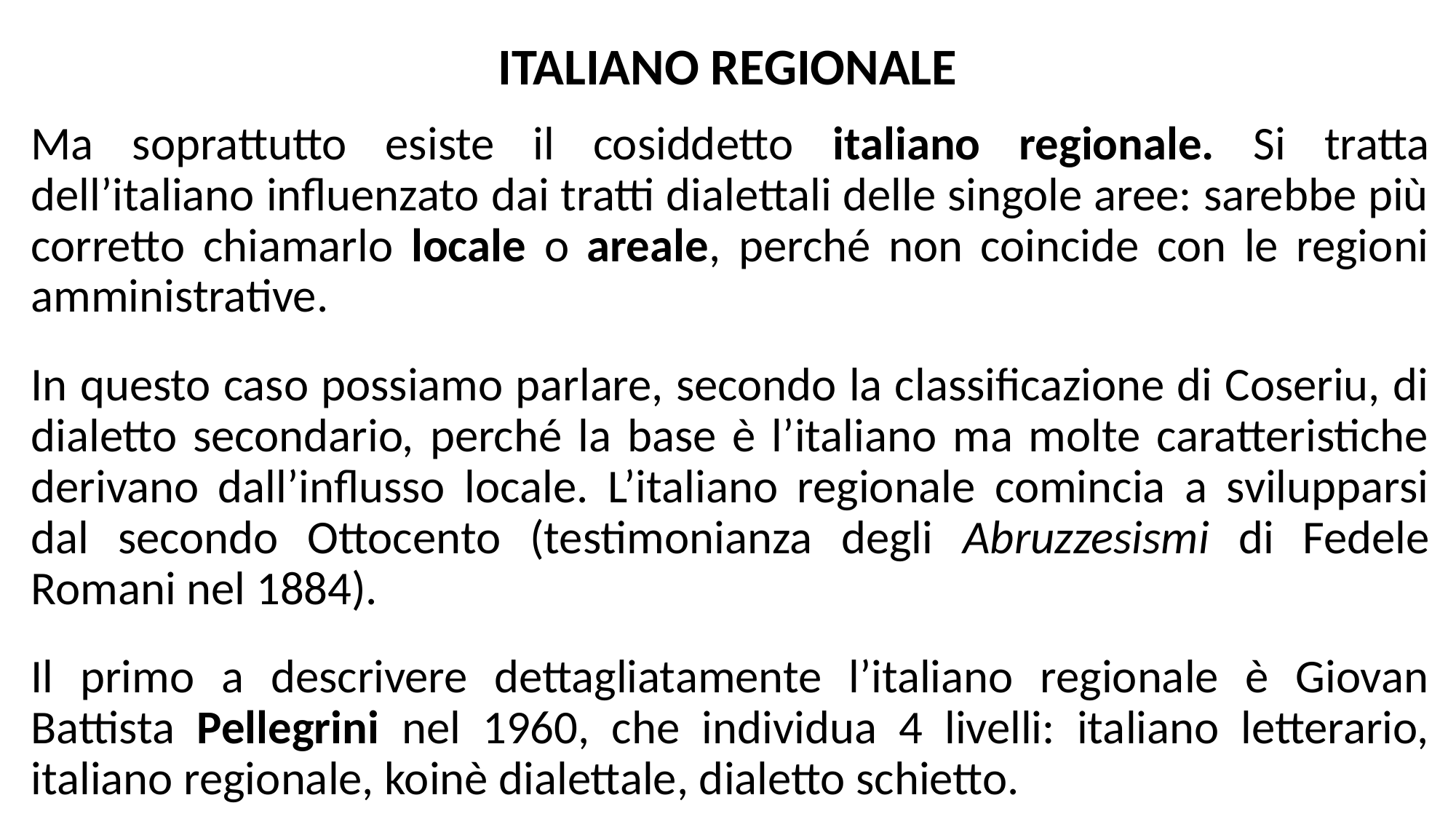

# ITALIANO REGIONALE
Ma soprattutto esiste il cosiddetto italiano regionale. Si tratta dell’italiano influenzato dai tratti dialettali delle singole aree: sarebbe più corretto chiamarlo locale o areale, perché non coincide con le regioni amministrative.

In questo caso possiamo parlare, secondo la classificazione di Coseriu, di dialetto secondario, perché la base è l’italiano ma molte caratteristiche derivano dall’influsso locale. L’italiano regionale comincia a svilupparsi dal secondo Ottocento (testimonianza degli Abruzzesismi di Fedele Romani nel 1884).

Il primo a descrivere dettagliatamente l’italiano regionale è Giovan Battista Pellegrini nel 1960, che individua 4 livelli: italiano letterario, italiano regionale, koinè dialettale, dialetto schietto.